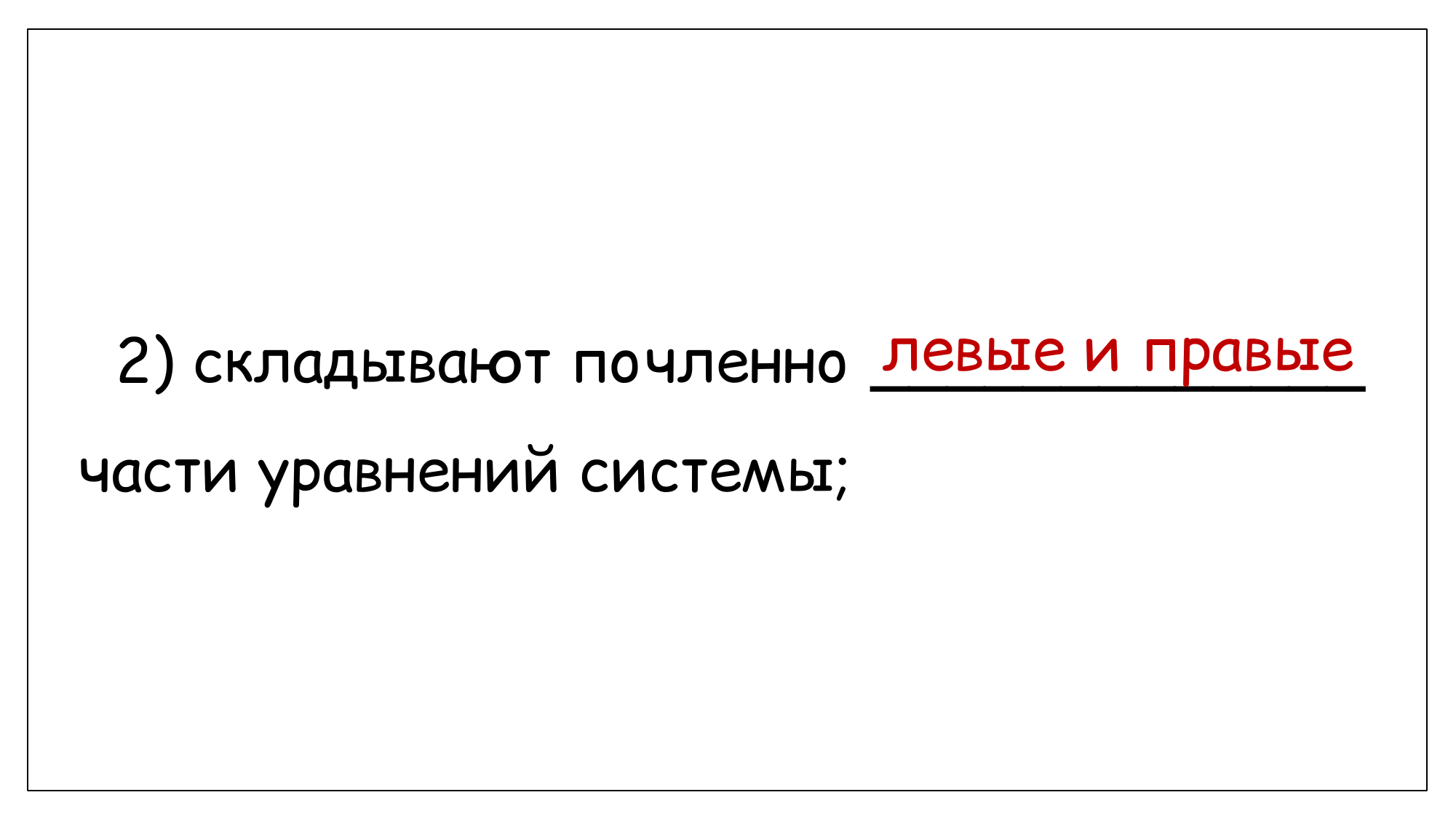

2) складывают почленно _____________ части уравнений системы;
левые и правые